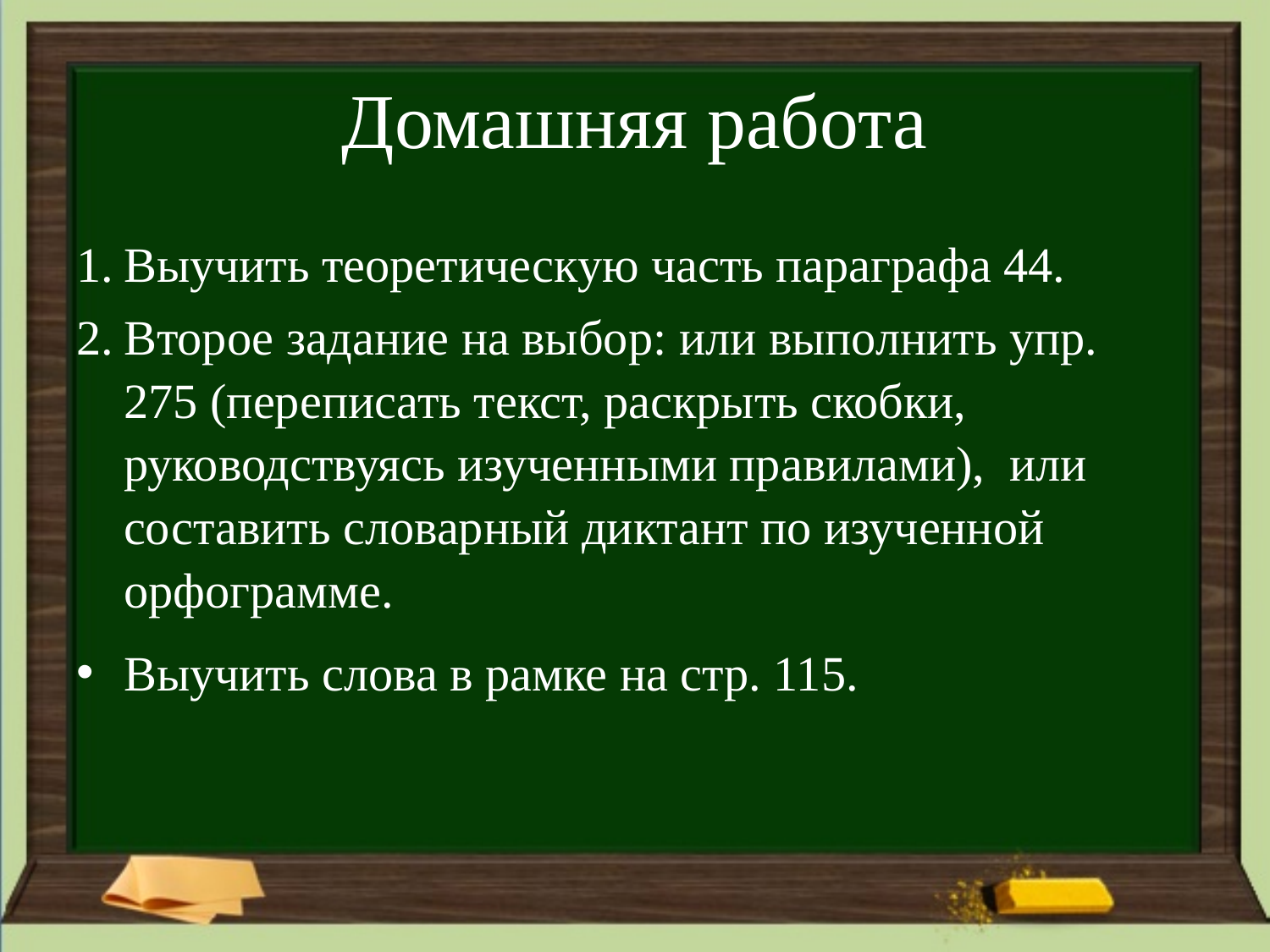

# Домашняя работа
Выучить теоретическую часть параграфа 44.
Второе задание на выбор: или выполнить упр.  275 (переписать текст, раскрыть скобки, руководствуясь изученными правилами),  или составить словарный диктант по изученной    орфограмме.
Выучить слова в рамке на стр. 115.